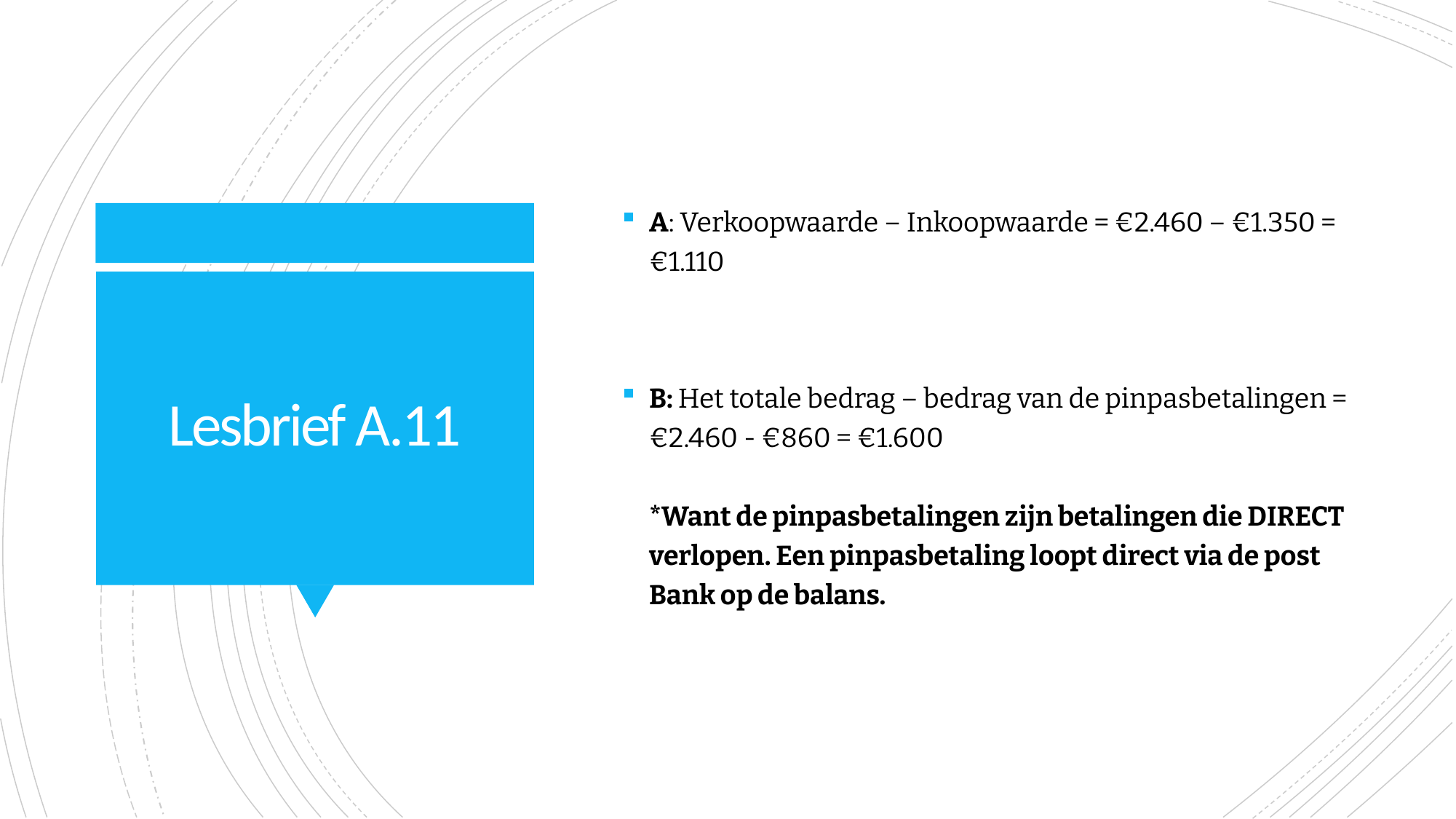

A: Verkoopwaarde – Inkoopwaarde = €2.460 – €1.350 = €1.110
# Lesbrief A.11
B: Het totale bedrag – bedrag van de pinpasbetalingen = €2.460 - €860 = €1.600
*Want de pinpasbetalingen zijn betalingen die DIRECT verlopen. Een pinpasbetaling loopt direct via de post Bank op de balans.